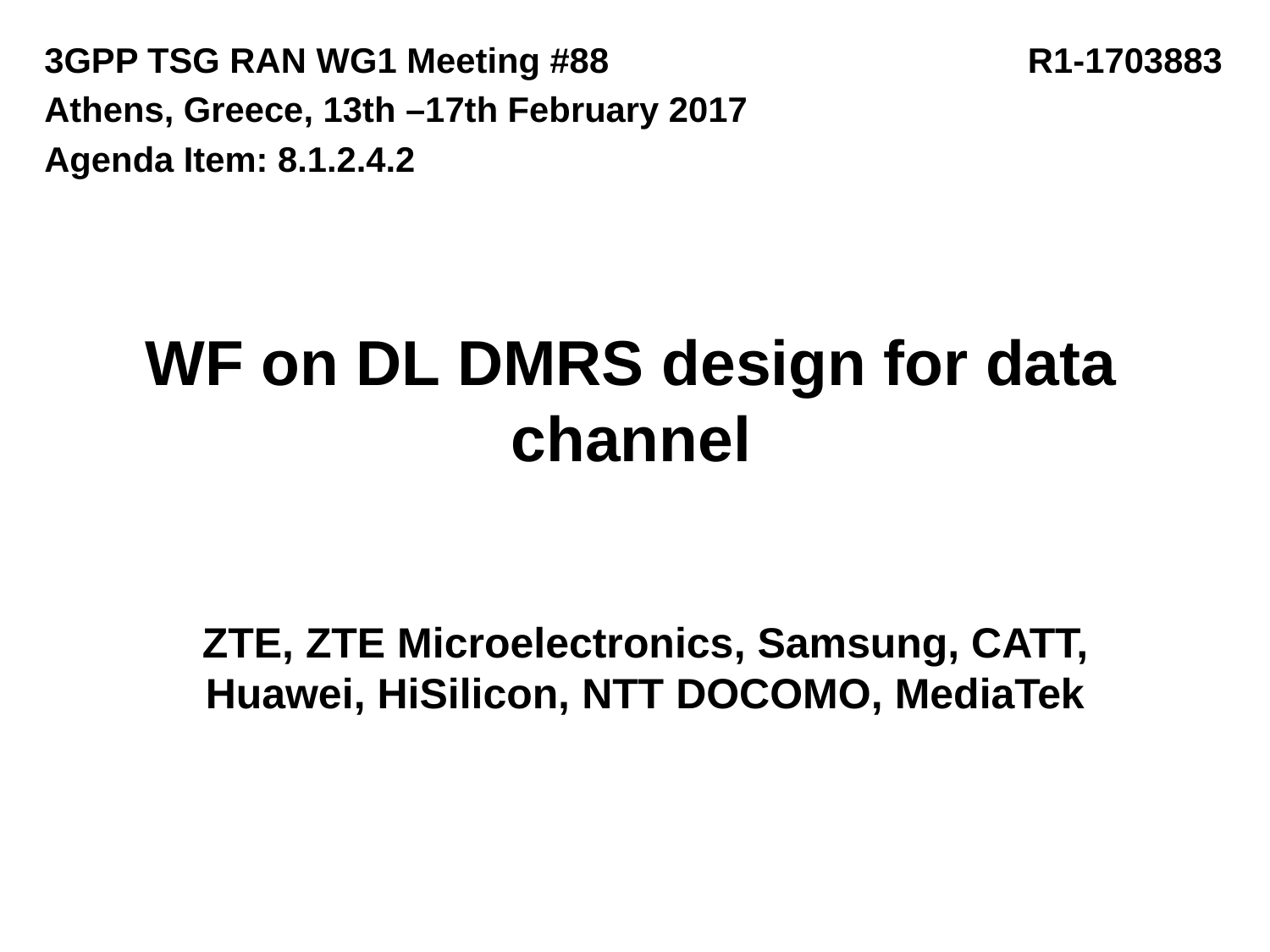

3GPP TSG RAN WG1 Meeting #88                                           R1-1703883
Athens, Greece, 13th –17th February 2017
Agenda Item: 8.1.2.4.2

# WF on DL DMRS design for data channel
ZTE, ZTE Microelectronics, Samsung, CATT, Huawei, HiSilicon, NTT DOCOMO, MediaTek